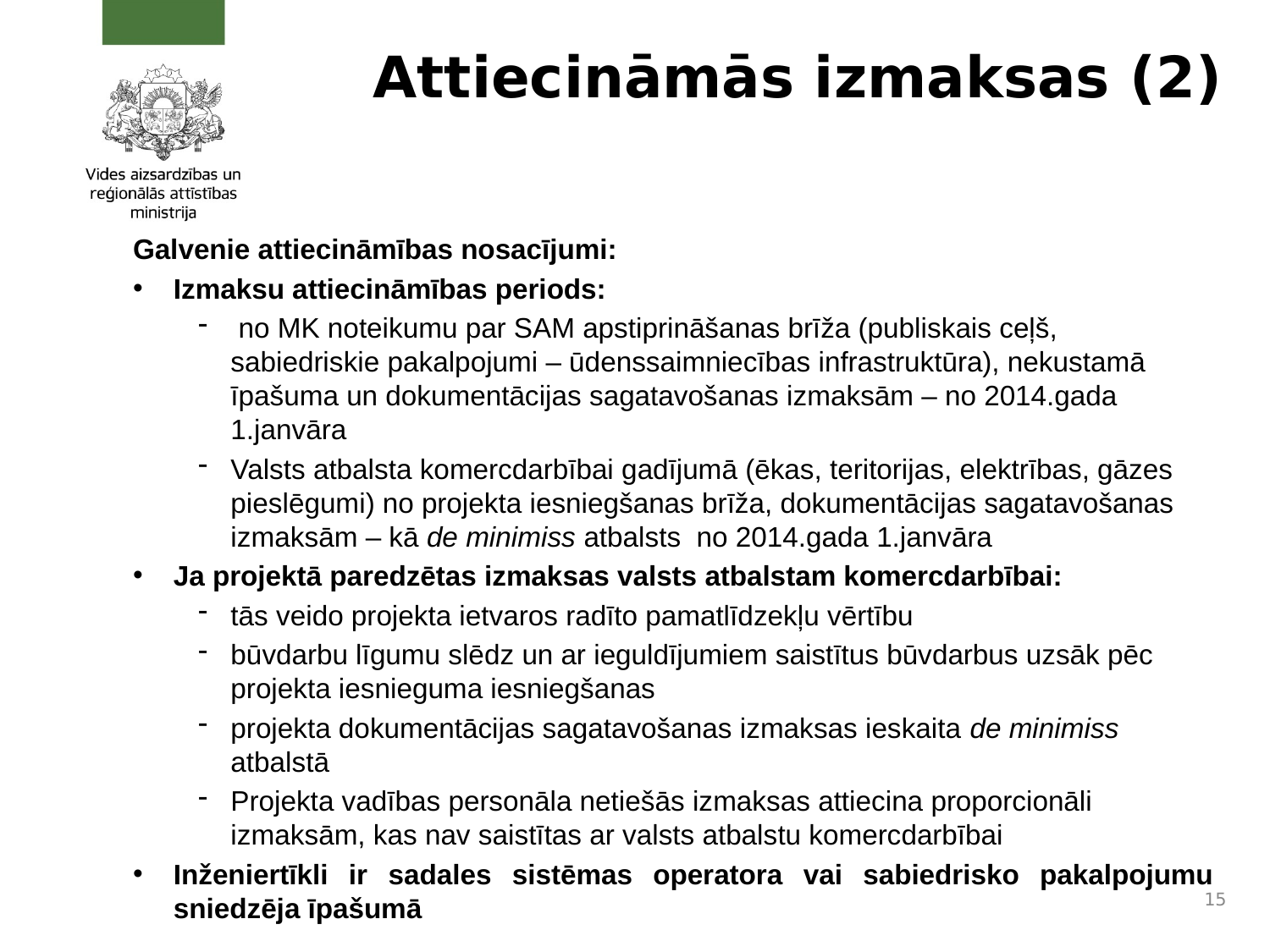

Attiecināmās izmaksas (2)
Galvenie attiecināmības nosacījumi:
Izmaksu attiecināmības periods:
 no MK noteikumu par SAM apstiprināšanas brīža (publiskais ceļš, sabiedriskie pakalpojumi – ūdenssaimniecības infrastruktūra), nekustamā īpašuma un dokumentācijas sagatavošanas izmaksām – no 2014.gada 1.janvāra
Valsts atbalsta komercdarbībai gadījumā (ēkas, teritorijas, elektrības, gāzes pieslēgumi) no projekta iesniegšanas brīža, dokumentācijas sagatavošanas izmaksām – kā de minimiss atbalsts  no 2014.gada 1.janvāra
Ja projektā paredzētas izmaksas valsts atbalstam komercdarbībai:
tās veido projekta ietvaros radīto pamatlīdzekļu vērtību
būvdarbu līgumu slēdz un ar ieguldījumiem saistītus būvdarbus uzsāk pēc projekta iesnieguma iesniegšanas
projekta dokumentācijas sagatavošanas izmaksas ieskaita de minimiss atbalstā
Projekta vadības personāla netiešās izmaksas attiecina proporcionāli izmaksām, kas nav saistītas ar valsts atbalstu komercdarbībai
Inženiertīkli ir sadales sistēmas operatora vai sabiedrisko pakalpojumu sniedzēja īpašumā

15